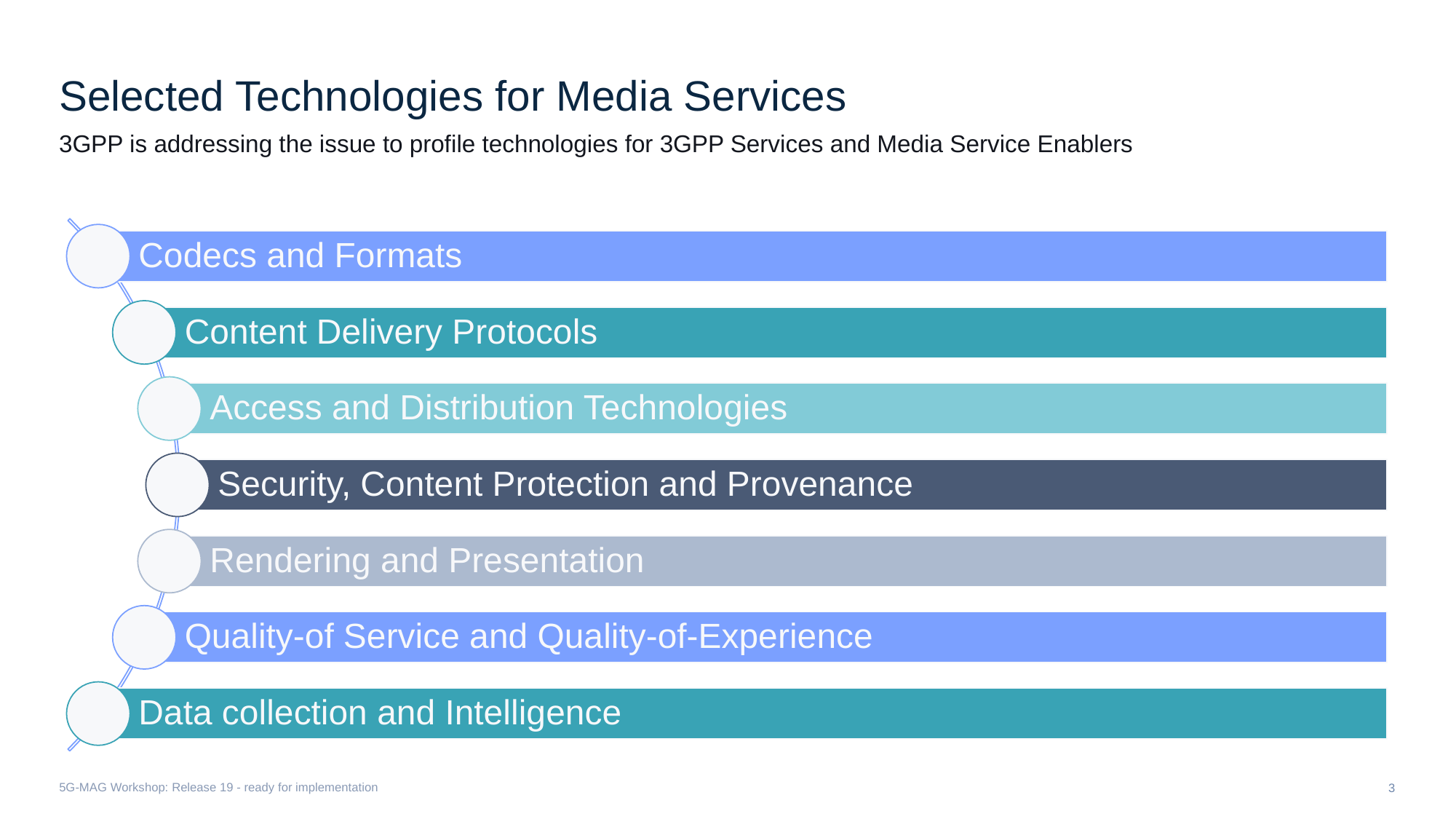

# Selected Technologies for Media Services
3GPP is addressing the issue to profile technologies for 3GPP Services and Media Service Enablers
Codecs and Formats
Content Delivery Protocols
Access and Distribution Technologies
Security, Content Protection and Provenance
Rendering and Presentation
Quality-of Service and Quality-of-Experience
Data collection and Intelligence
5G-MAG Workshop: Release 19 - ready for implementation